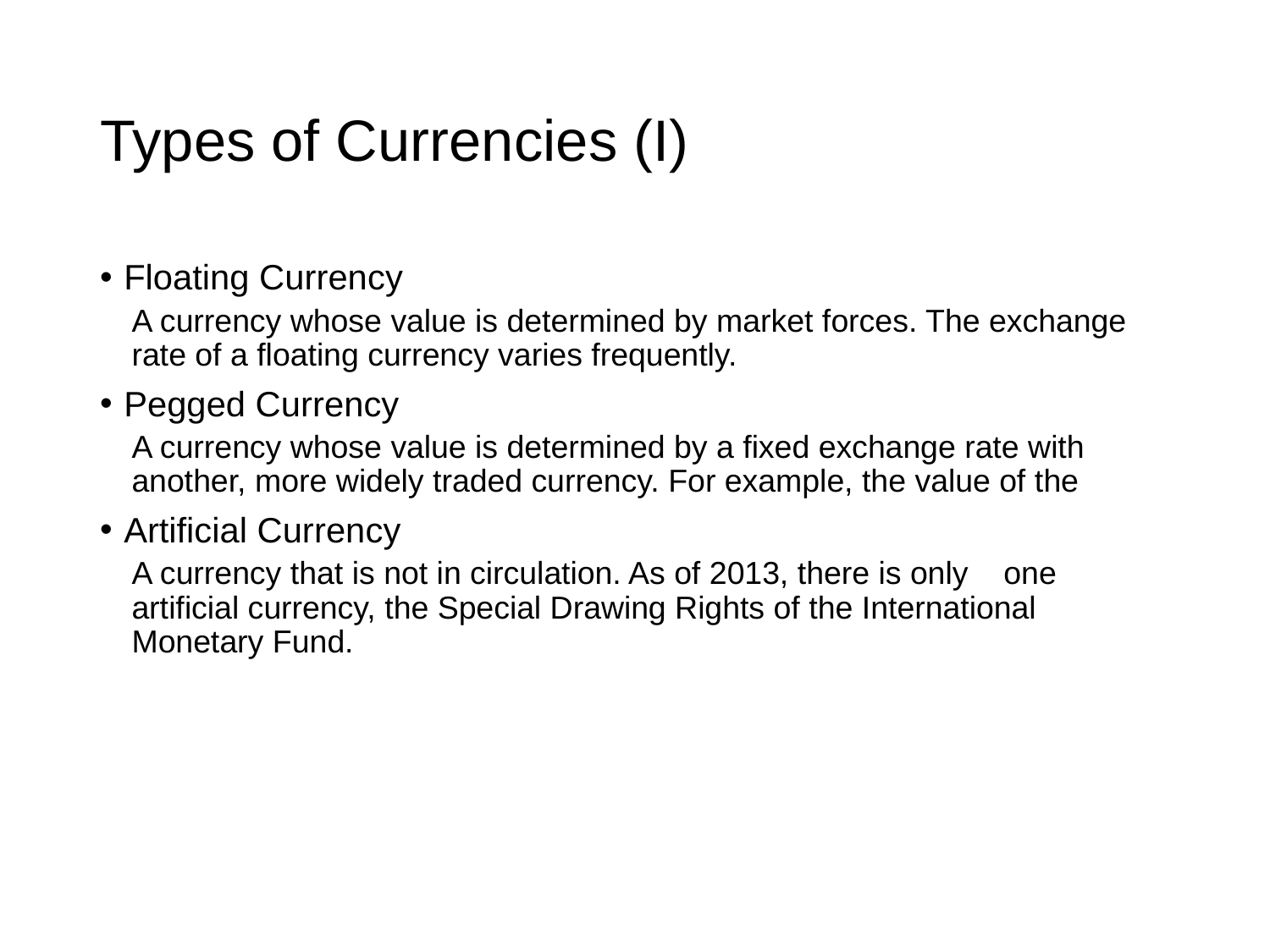

# Types of Currencies (I)
Floating Currency
A currency whose value is determined by market forces. The exchange rate of a floating currency varies frequently.
Pegged Currency
A currency whose value is determined by a fixed exchange rate with another, more widely traded currency. For example, the value of the
Artificial Currency
A currency that is not in circulation. As of 2013, there is only    one artificial currency, the Special Drawing Rights of the International Monetary Fund.